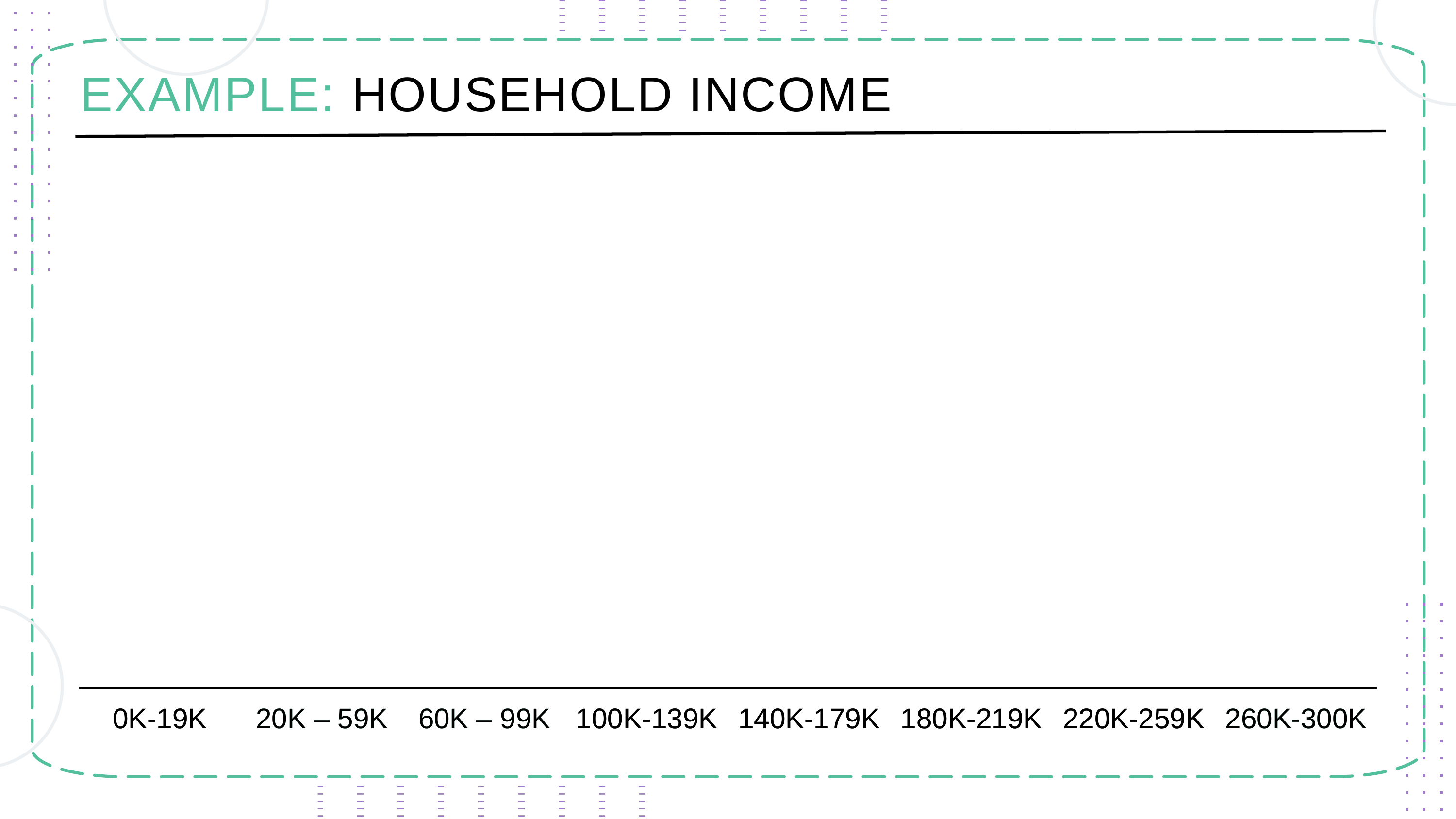

EXAMPLE: HOUSEHOLD INCOME

|  |  |  |  |  |  |  |  |
| --- | --- | --- | --- | --- | --- | --- | --- |
|  |  |  |  |  |  |  |  |
|  |  |  |  |  |  |  |  |
|  |  |  |  |  |  |  |  |
|  |  |  |  |  |  |  |  |
|  |  |  |  |  |  |  |  |
| 0K-19K | 20K – 59K | 60K – 99K | 100K-139K | 140K-179K | 180K-219K | 220K-259K | 260K-300K |
|  |  |  |  |  |  |  |  |
| --- | --- | --- | --- | --- | --- | --- | --- |
|  |  |  |  |  |  |  |  |
|  |  |  |  |  |  |  |  |
|  |  |  |  |  |  |  |  |
|  |  |  |  |  |  |  |  |
|  |  |  |  |  |  |  |  |
| 0K-19K | 20K – 59K | 60K – 99K | 100K-139K | 140K-179K | 180K-219K | 220K-259K | 260K-300K |